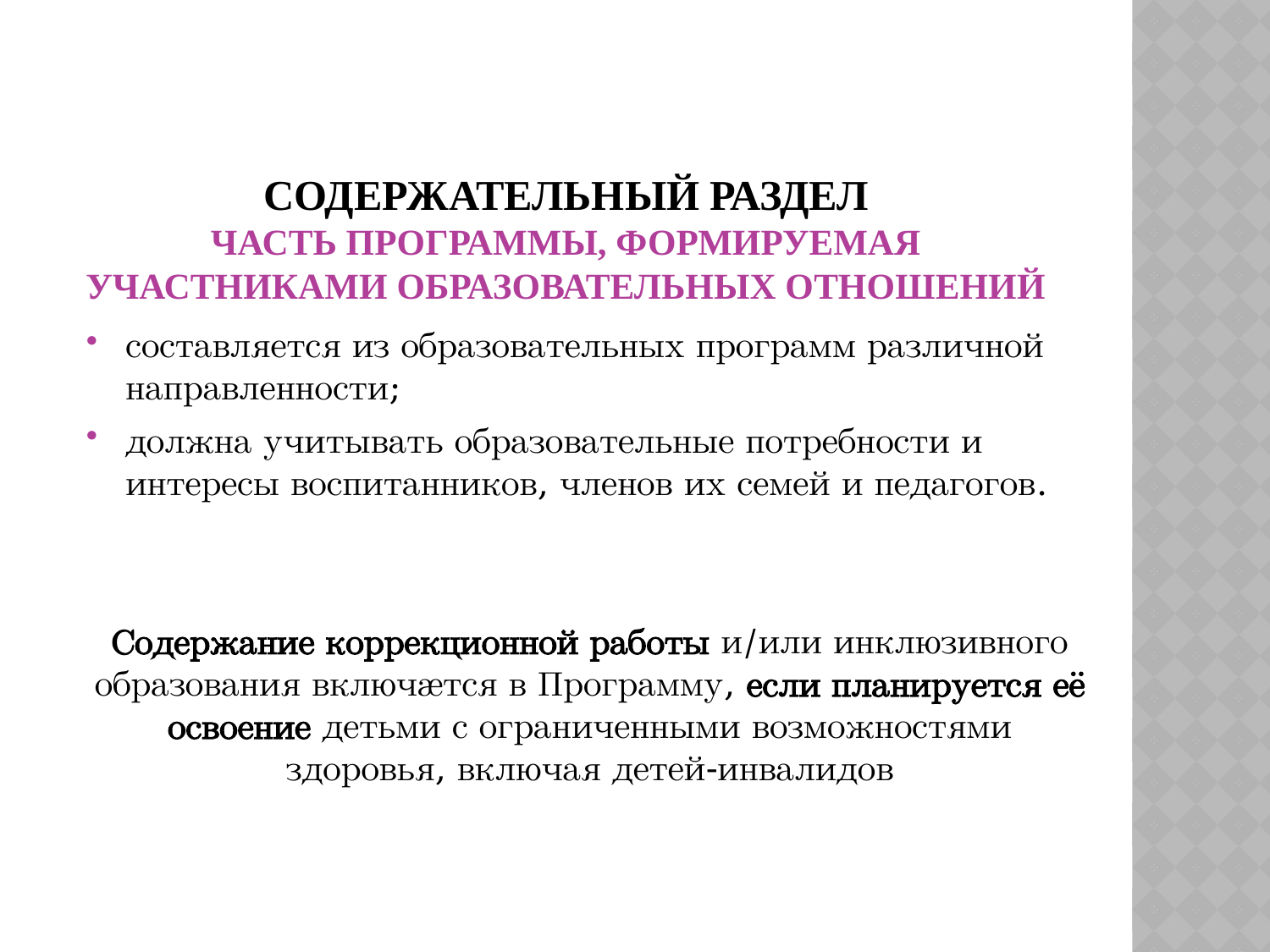

# Содержательный раздел Часть Программы, формируемая участниками образовательных отношений
составляется из образовательных программ различной направленности;
должна учитывать образовательные потребности и интересы воспитанников, членов их семей и педагогов.

Содержание коррекционной работы и/или инклюзивного образования включается в Программу, если планируется её освоение детьми с ограниченными возможностями здоровья, включая детей-инвалидов